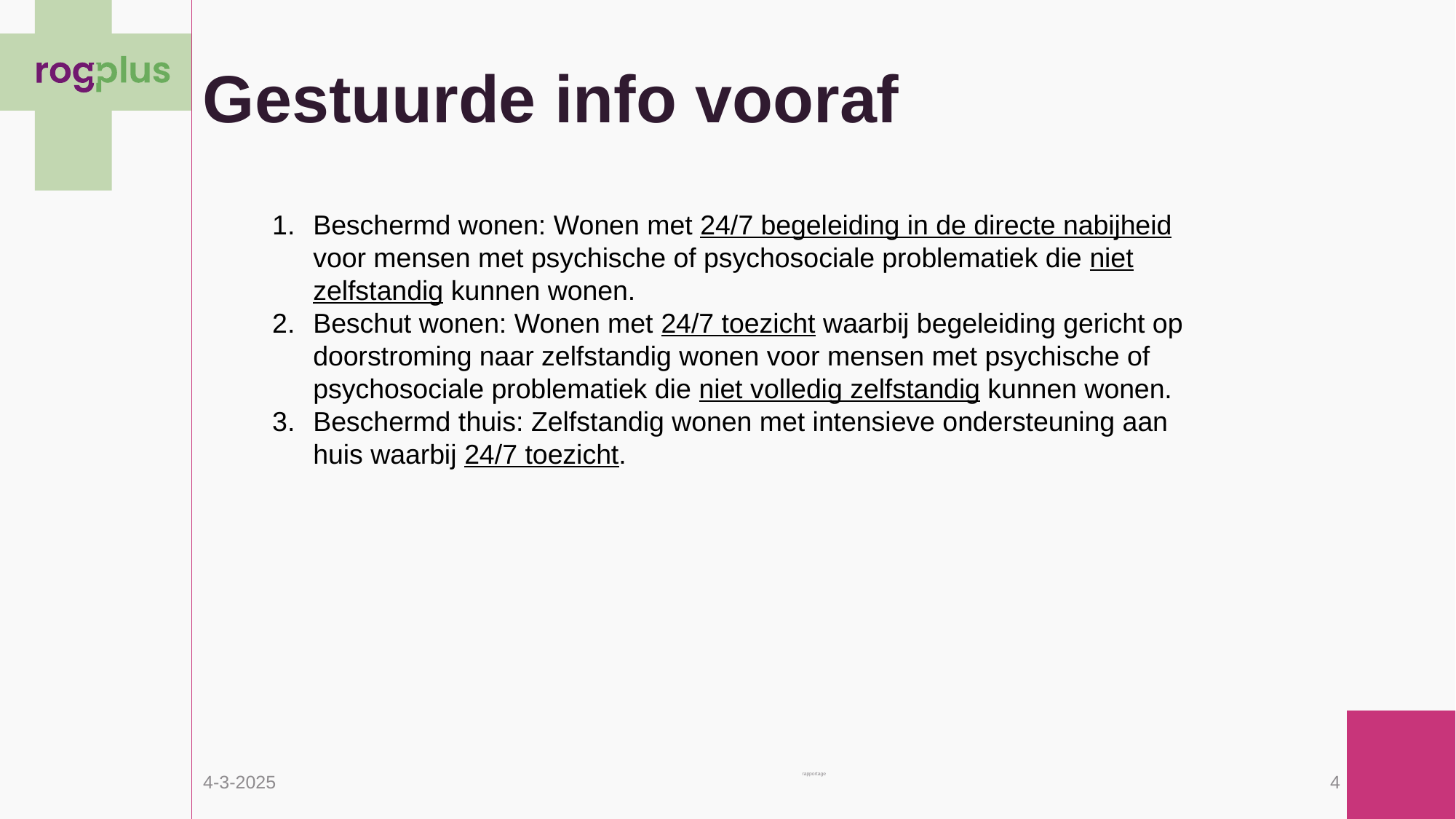

# Gestuurde info vooraf

Beschermd wonen: Wonen met 24/7 begeleiding in de directe nabijheid voor mensen met psychische of psychosociale problematiek die niet zelfstandig kunnen wonen.
Beschut wonen: Wonen met 24/7 toezicht waarbij begeleiding gericht op doorstroming naar zelfstandig wonen voor mensen met psychische of psychosociale problematiek die niet volledig zelfstandig kunnen wonen.
Beschermd thuis: Zelfstandig wonen met intensieve ondersteuning aan huis waarbij 24/7 toezicht.
4-3-2025
rapportage
4